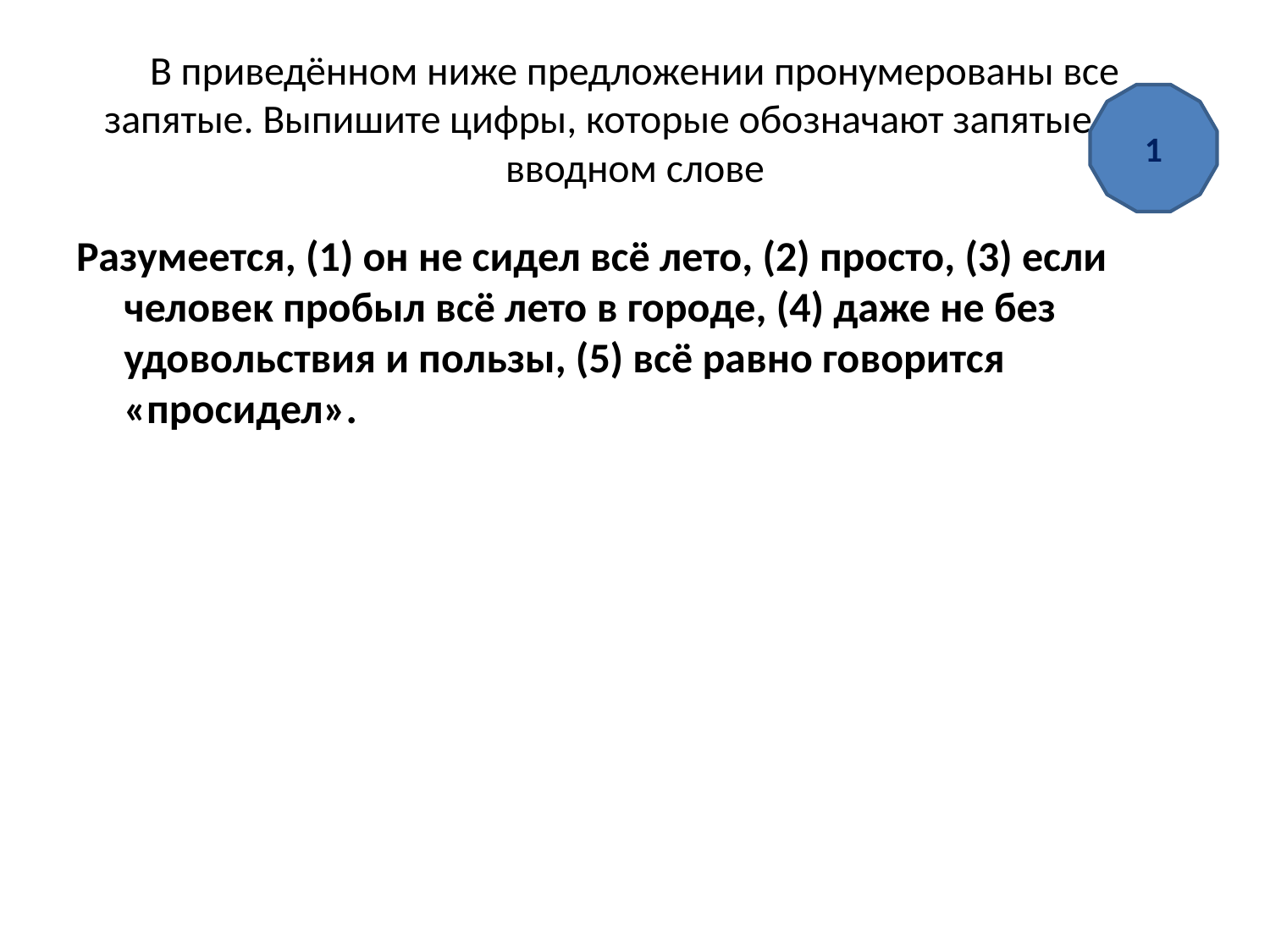

# В приведённом ниже предложении пронумерованы все запятые. Выпишите цифры, которые обозначают запятые при вводном слове
1
Разумеется, (1) он не сидел всё лето, (2) просто, (3) если человек пробыл всё лето в городе, (4) даже не без удовольствия и пользы, (5) всё равно говорится «просидел».